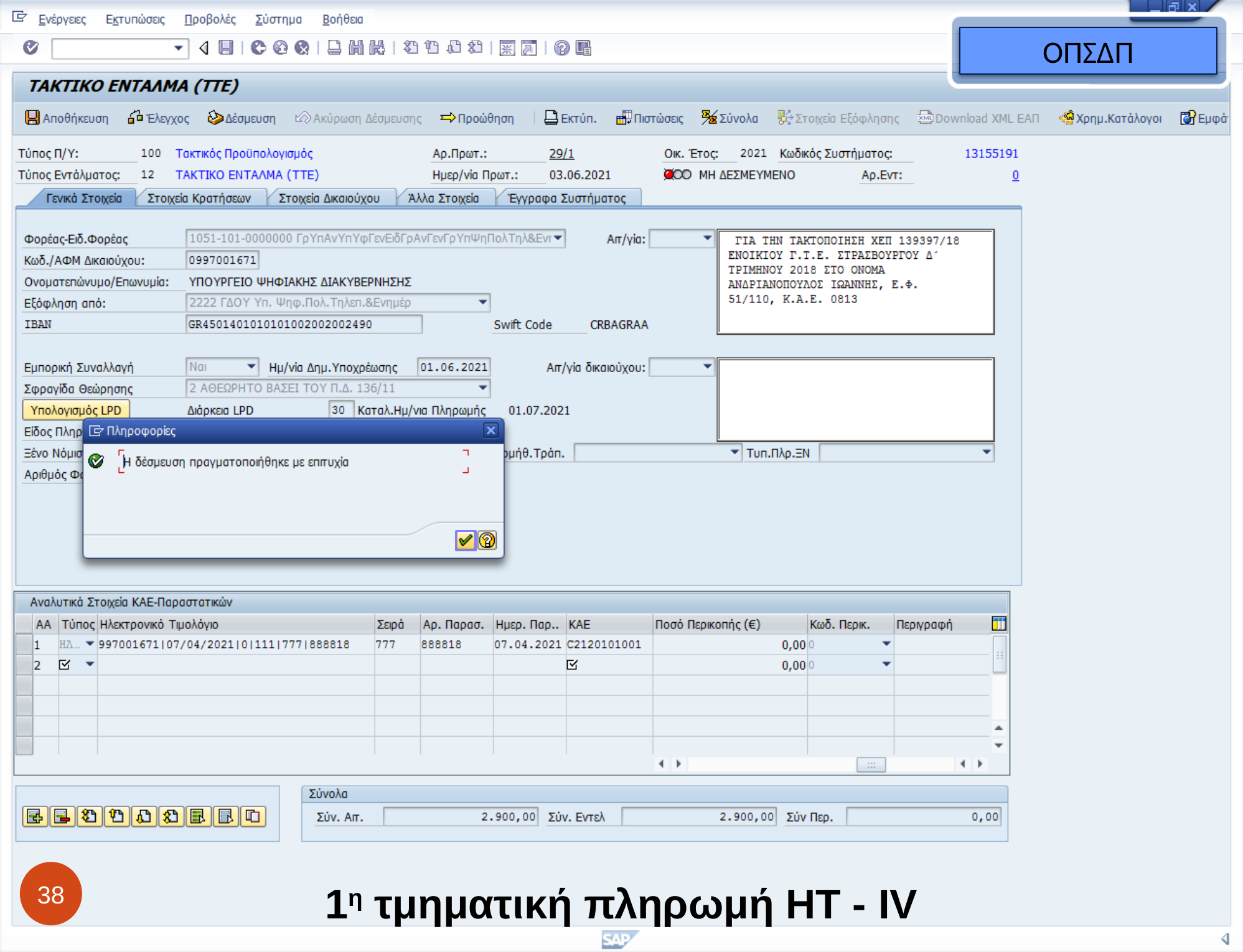

ΟΠΣΔΠ

38
1η τμηματική πληρωμή ΗΤ - IV